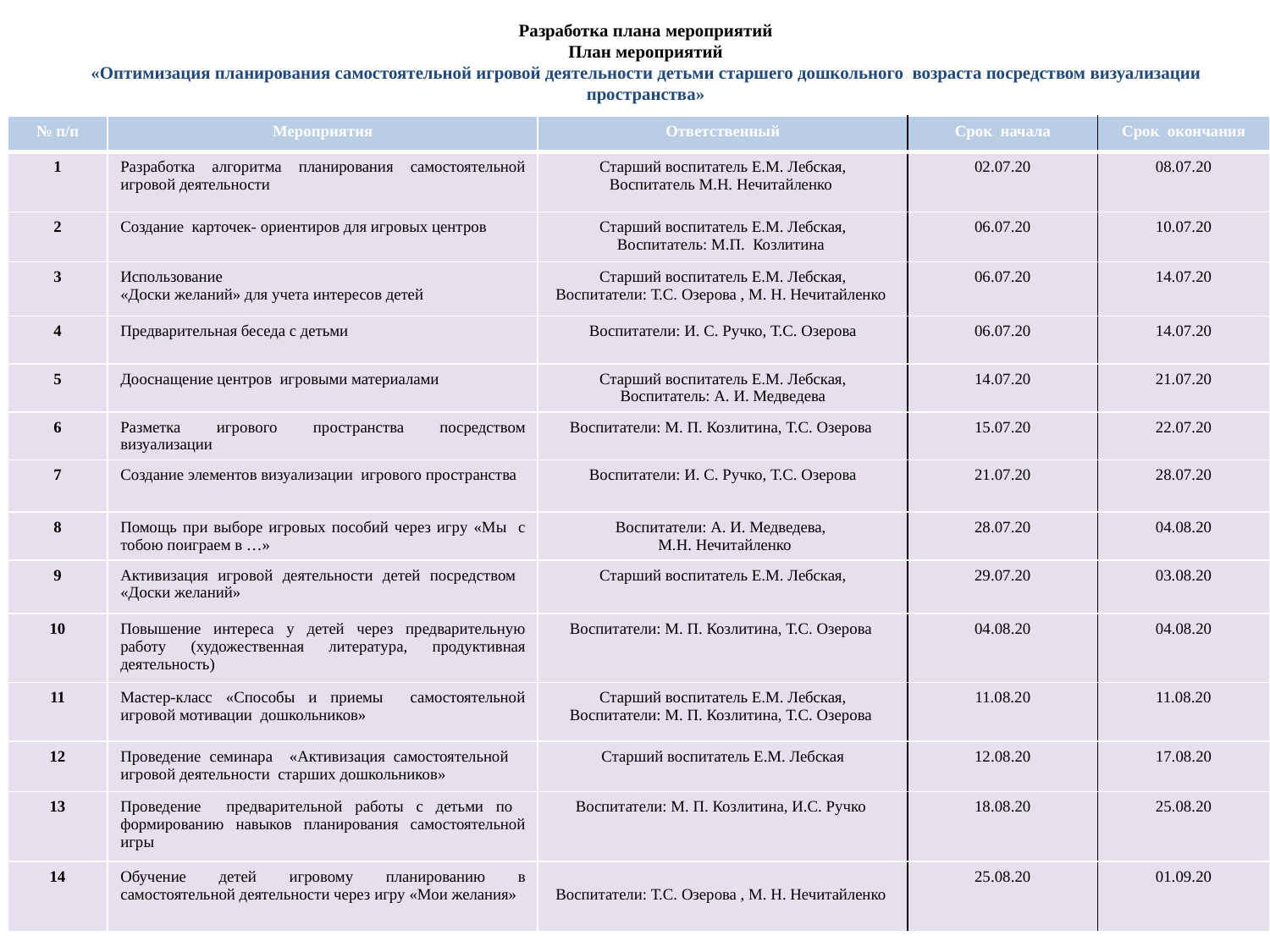

# Разработка плана мероприятий План мероприятий «Оптимизация планирования самостоятельной игровой деятельности детьми старшего дошкольного  возраста посредством визуализации пространства»

| № п/п | Мероприятия | Ответственный | Срок начала | Срок окончания |
| --- | --- | --- | --- | --- |
| 1 | Разработка алгоритма планирования самостоятельной игровой деятельности | Старший воспитатель Е.М. Лебская, Воспитатель М.Н. Нечитайленко | 02.07.20 | 08.07.20 |
| 2 | Создание карточек- ориентиров для игровых центров | Старший воспитатель Е.М. Лебская, Воспитатель: М.П. Козлитина | 06.07.20 | 10.07.20 |
| 3 | Использование «Доски желаний» для учета интересов детей | Старший воспитатель Е.М. Лебская, Воспитатели: Т.С. Озерова , М. Н. Нечитайленко | 06.07.20 | 14.07.20 |
| 4 | Предварительная беседа с детьми | Воспитатели: И. С. Ручко, Т.С. Озерова | 06.07.20 | 14.07.20 |
| 5 | Дооснащение центров игровыми материалами | Старший воспитатель Е.М. Лебская, Воспитатель: А. И. Медведева | 14.07.20 | 21.07.20 |
| 6 | Разметка игрового пространства посредством визуализации | Воспитатели: М. П. Козлитина, Т.С. Озерова | 15.07.20 | 22.07.20 |
| 7 | Создание элементов визуализации игрового пространства | Воспитатели: И. С. Ручко, Т.С. Озерова | 21.07.20 | 28.07.20 |
| 8 | Помощь при выборе игровых пособий через игру «Мы с тобою поиграем в …» | Воспитатели: А. И. Медведева, М.Н. Нечитайленко | 28.07.20 | 04.08.20 |
| 9 | Активизация игровой деятельности детей посредством «Доски желаний» | Старший воспитатель Е.М. Лебская, | 29.07.20 | 03.08.20 |
| 10 | Повышение интереса у детей через предварительную работу (художественная литература, продуктивная деятельность) | Воспитатели: М. П. Козлитина, Т.С. Озерова | 04.08.20 | 04.08.20 |
| 11 | Мастер-класс «Способы и приемы самостоятельной игровой мотивации дошкольников» | Старший воспитатель Е.М. Лебская, Воспитатели: М. П. Козлитина, Т.С. Озерова | 11.08.20 | 11.08.20 |
| 12 | Проведение семинара «Активизация самостоятельной игровой деятельности старших дошкольников» | Старший воспитатель Е.М. Лебская | 12.08.20 | 17.08.20 |
| 13 | Проведение предварительной работы с детьми по формированию навыков планирования самостоятельной игры | Воспитатели: М. П. Козлитина, И.С. Ручко | 18.08.20 | 25.08.20 |
| 14 | Обучение детей игровому планированию в самостоятельной деятельности через игру «Мои желания» | Воспитатели: Т.С. Озерова , М. Н. Нечитайленко | 25.08.20 | 01.09.20 |